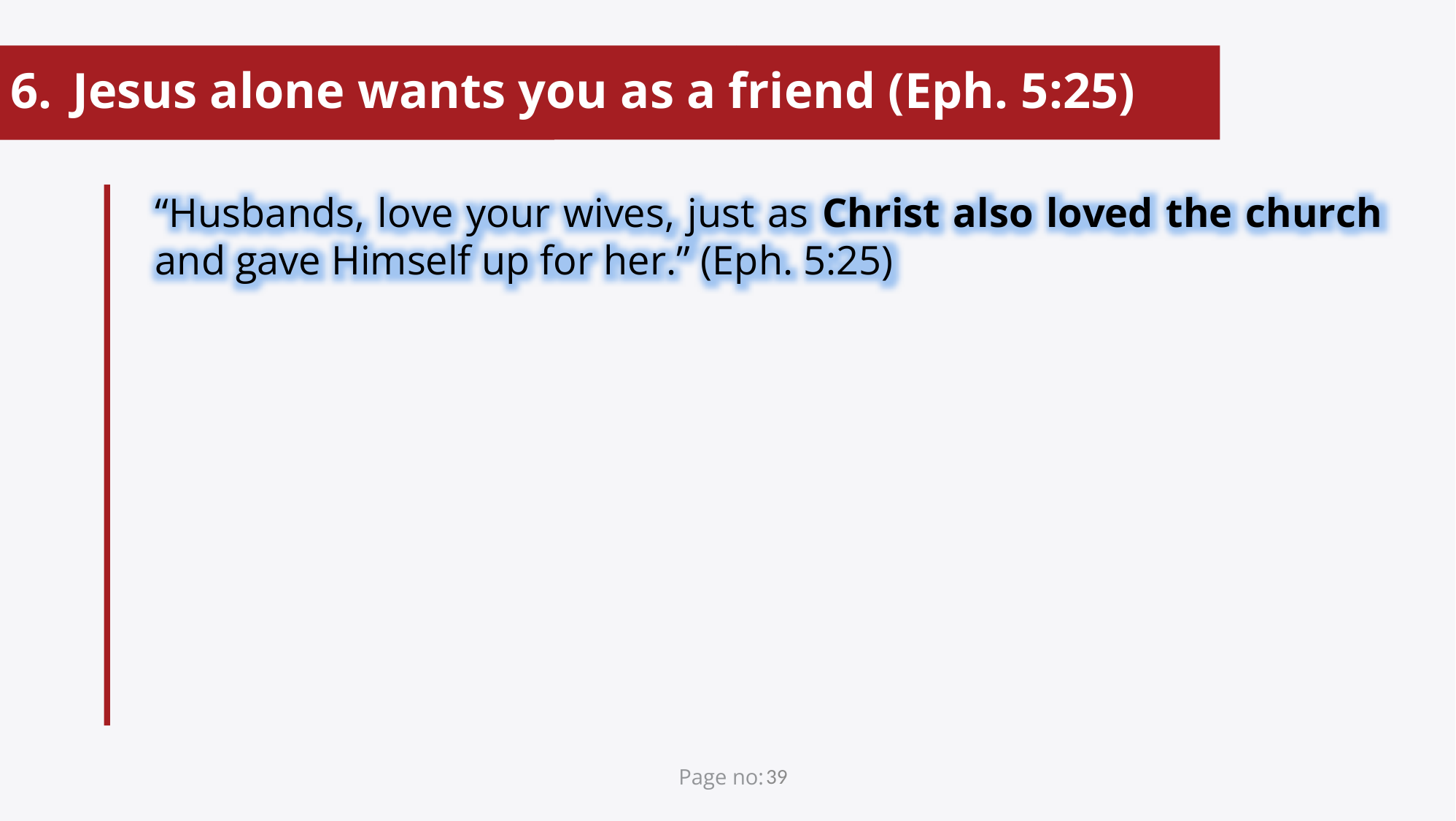

Jesus alone wants you as a friend (Eph. 5:25)
“Husbands, love your wives, just as Christ also loved the church and gave Himself up for her.” (Eph. 5:25)